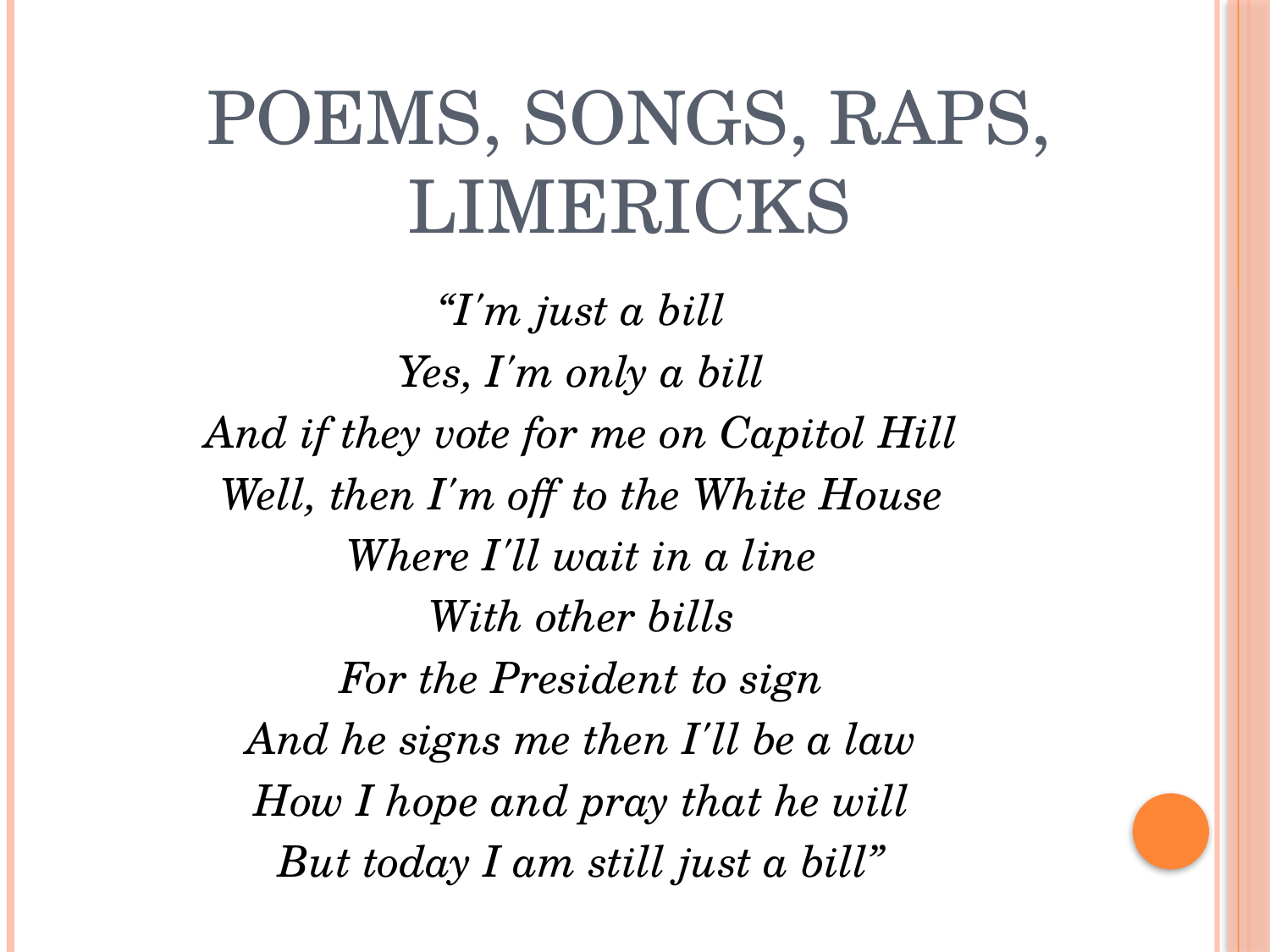

# Poems, Songs, Raps, Limericks

“I'm just a bill
Yes, I'm only a bill
And if they vote for me on Capitol Hill
Well, then I'm off to the White House
Where I'll wait in a line
With other bills
For the President to sign
And he signs me then I'll be a law
How I hope and pray that he will
But today I am still just a bill”